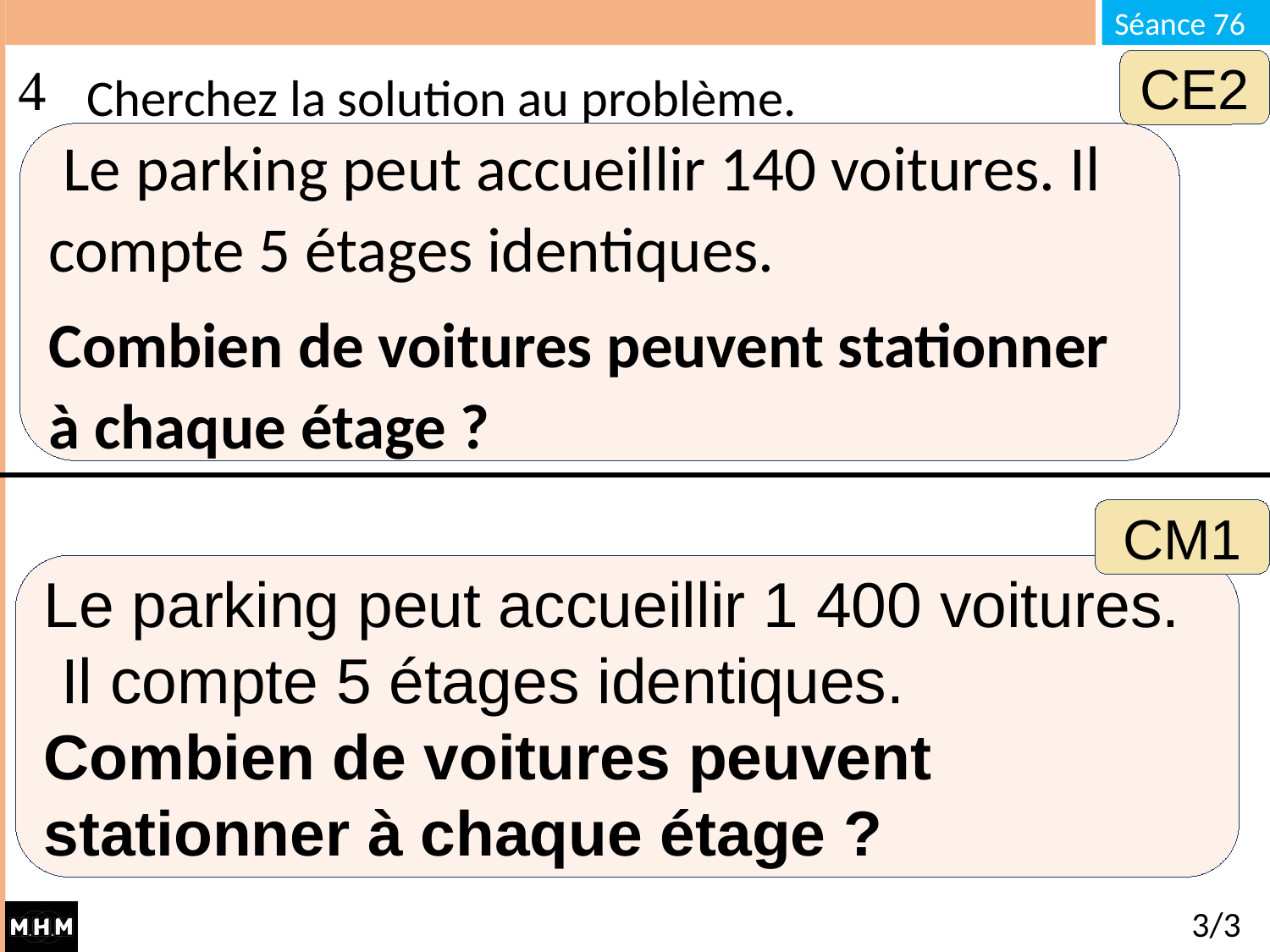

# Cherchez la solution au problème.
CE2
 Le parking peut accueillir 140 voitures. Il compte 5 étages identiques.
Combien de voitures peuvent stationner à chaque étage ?

CM1
Le parking peut accueillir 1 400 voitures.
 Il compte 5 étages identiques.
Combien de voitures peuvent stationner à chaque étage ?
3/3